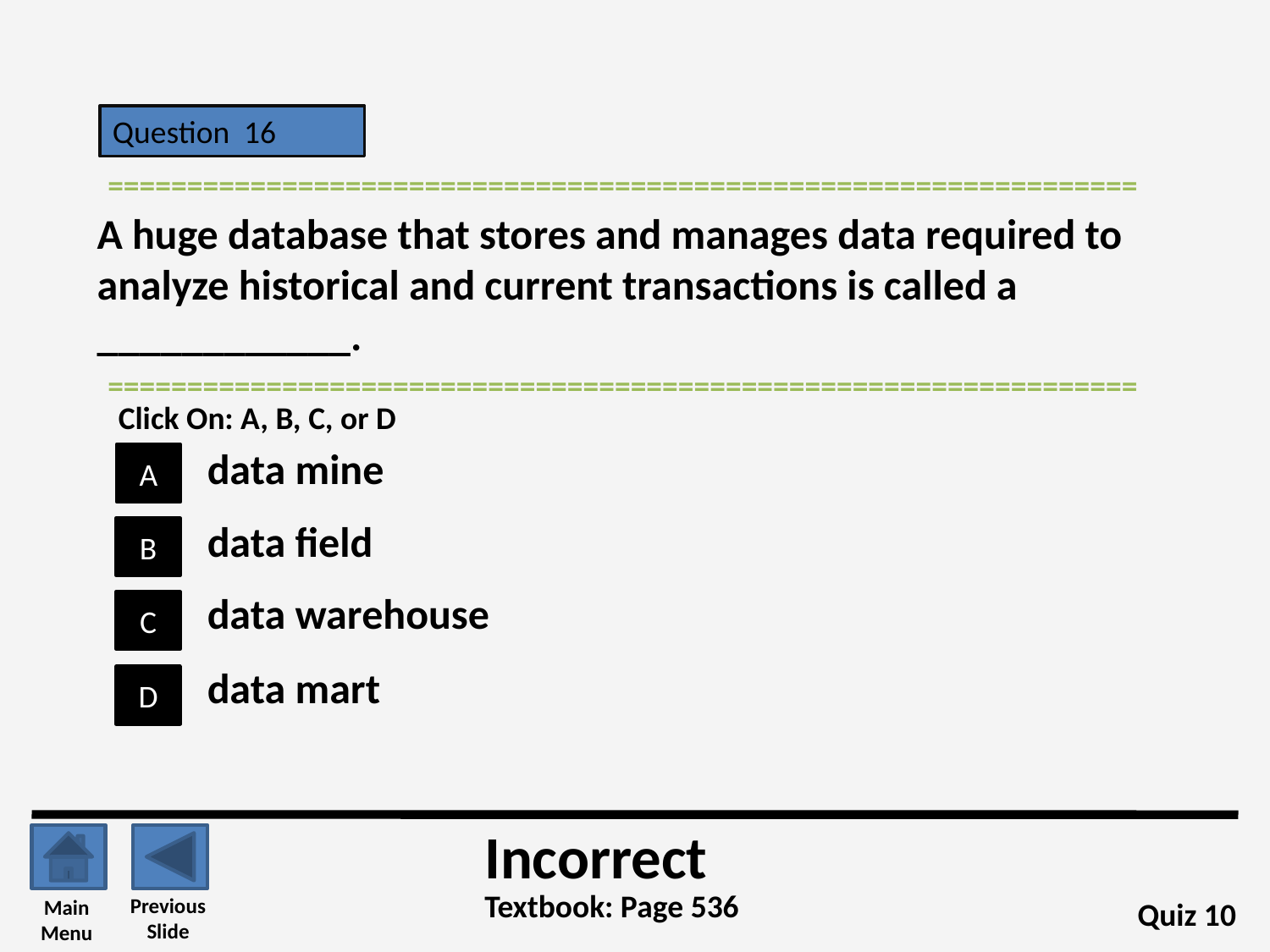

Question  16
=================================================================
A huge database that stores and manages data required to analyze historical and current transactions is called a ____________.
=================================================================
Click On: A, B, C, or D
data mine
A
data field
B
data warehouse
C
data mart
D
Incorrect

Textbook: Page 536
Previous
Slide
Main
Menu
Quiz 10